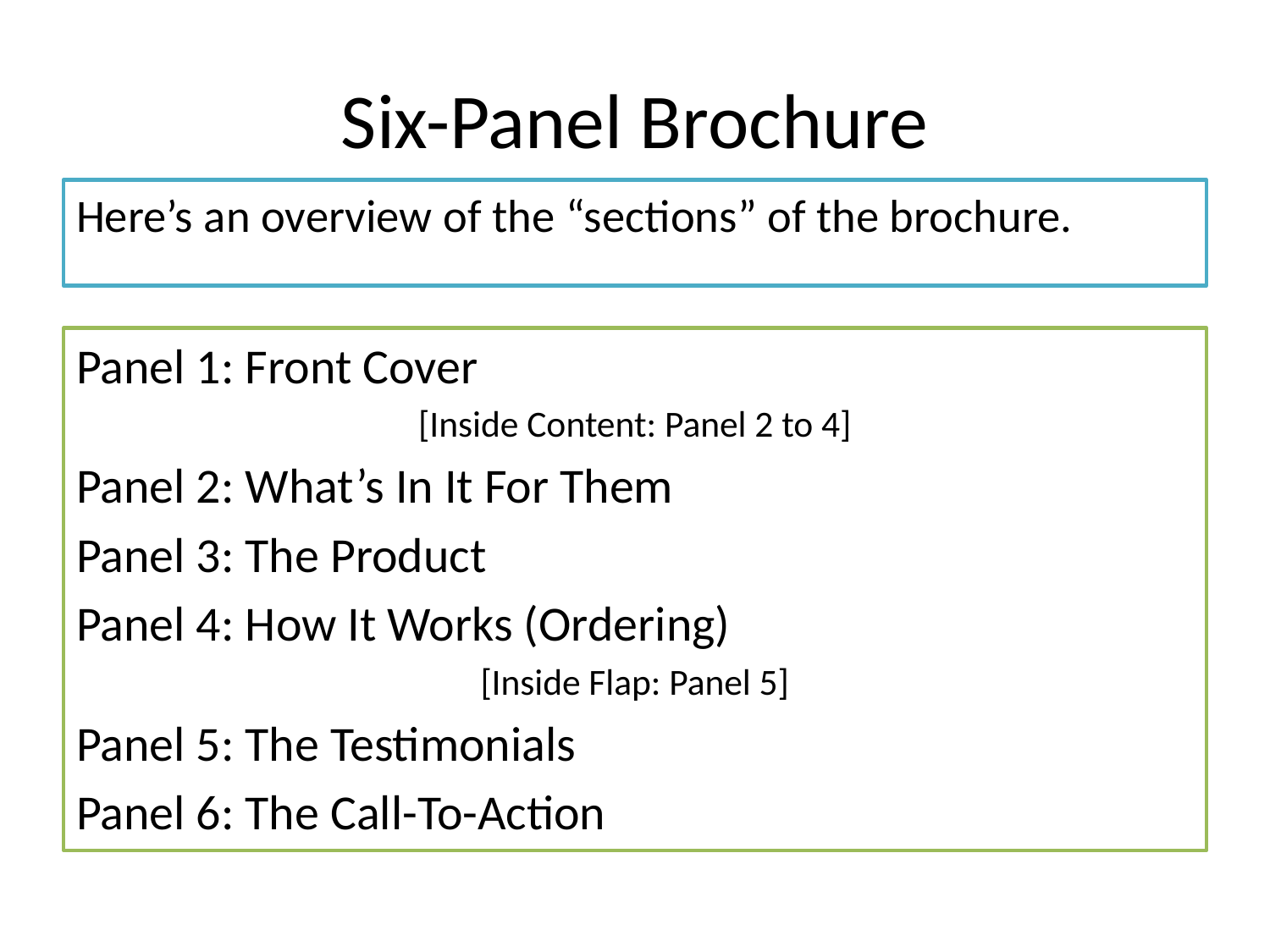

# Six-Panel Brochure
Here’s an overview of the “sections” of the brochure.
Panel 1: Front Cover
[Inside Content: Panel 2 to 4]
Panel 2: What’s In It For Them
Panel 3: The Product
Panel 4: How It Works (Ordering)
[Inside Flap: Panel 5]
Panel 5: The Testimonials
Panel 6: The Call-To-Action